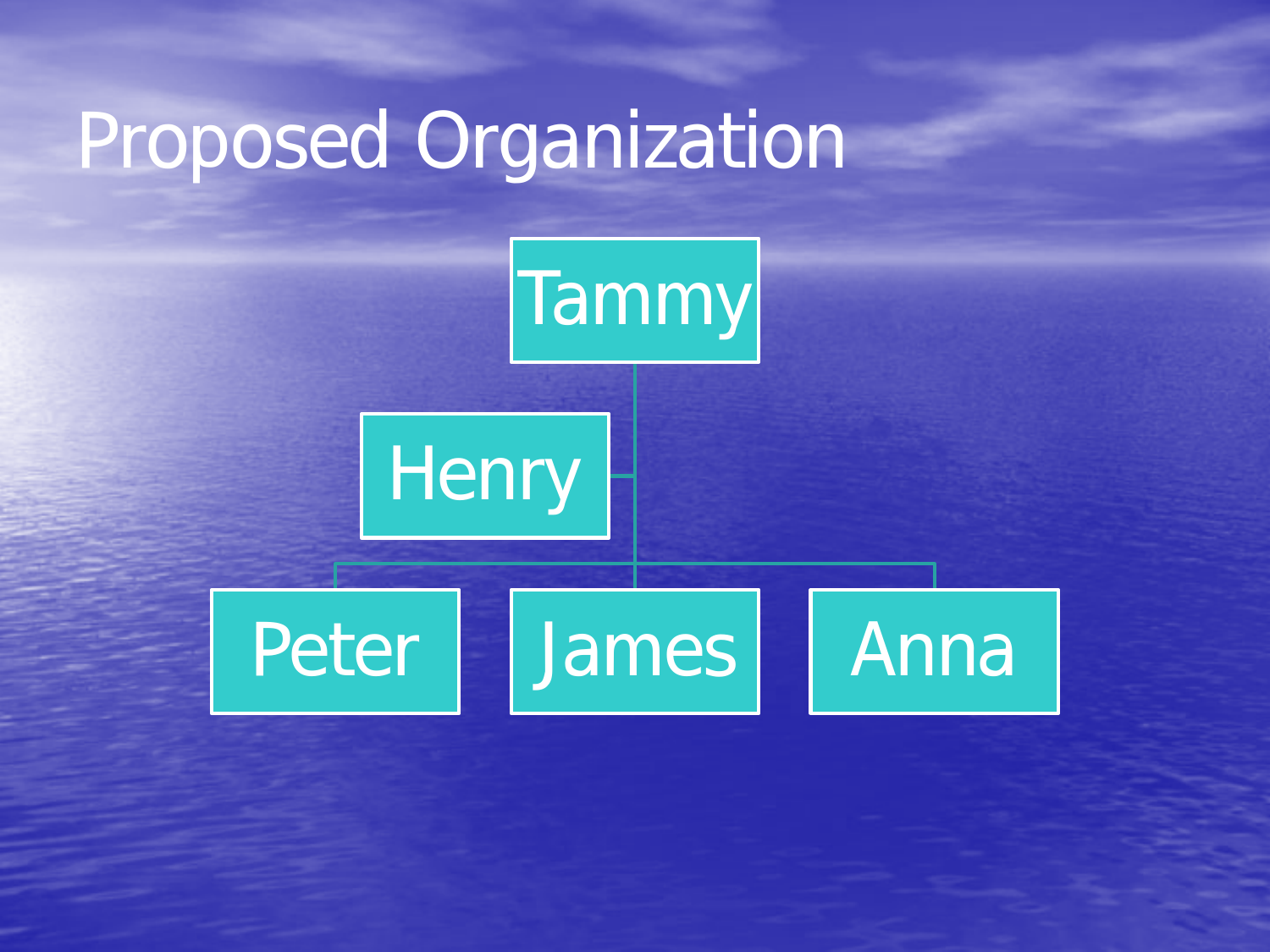

# Proposed Organization
Tammy
Peter
James
Anna
Henry